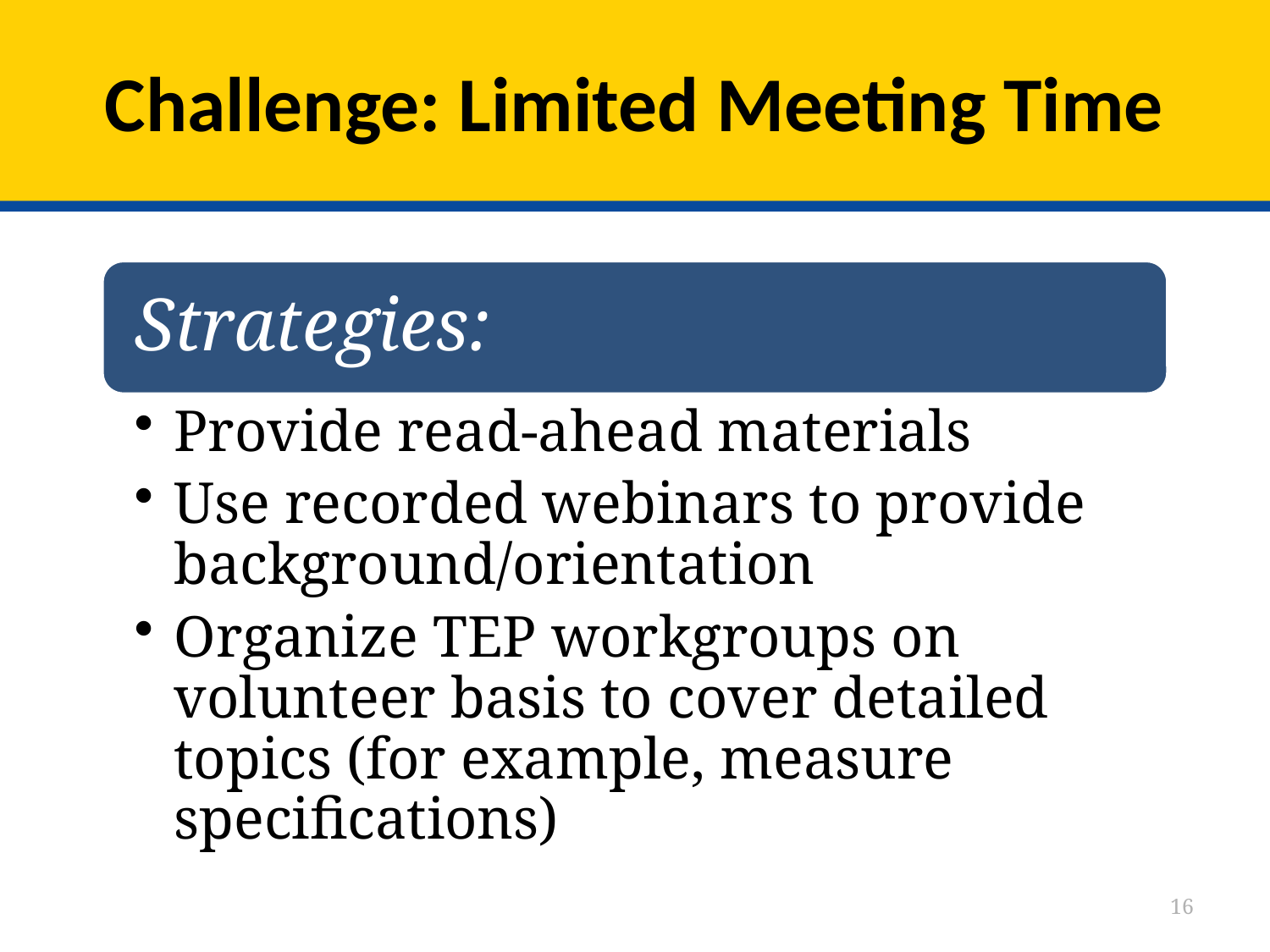

# Challenge: Limited Meeting Time
Strategies:
Provide read-ahead materials
Use recorded webinars to provide background/orientation
Organize TEP workgroups on volunteer basis to cover detailed topics (for example, measure specifications)
16